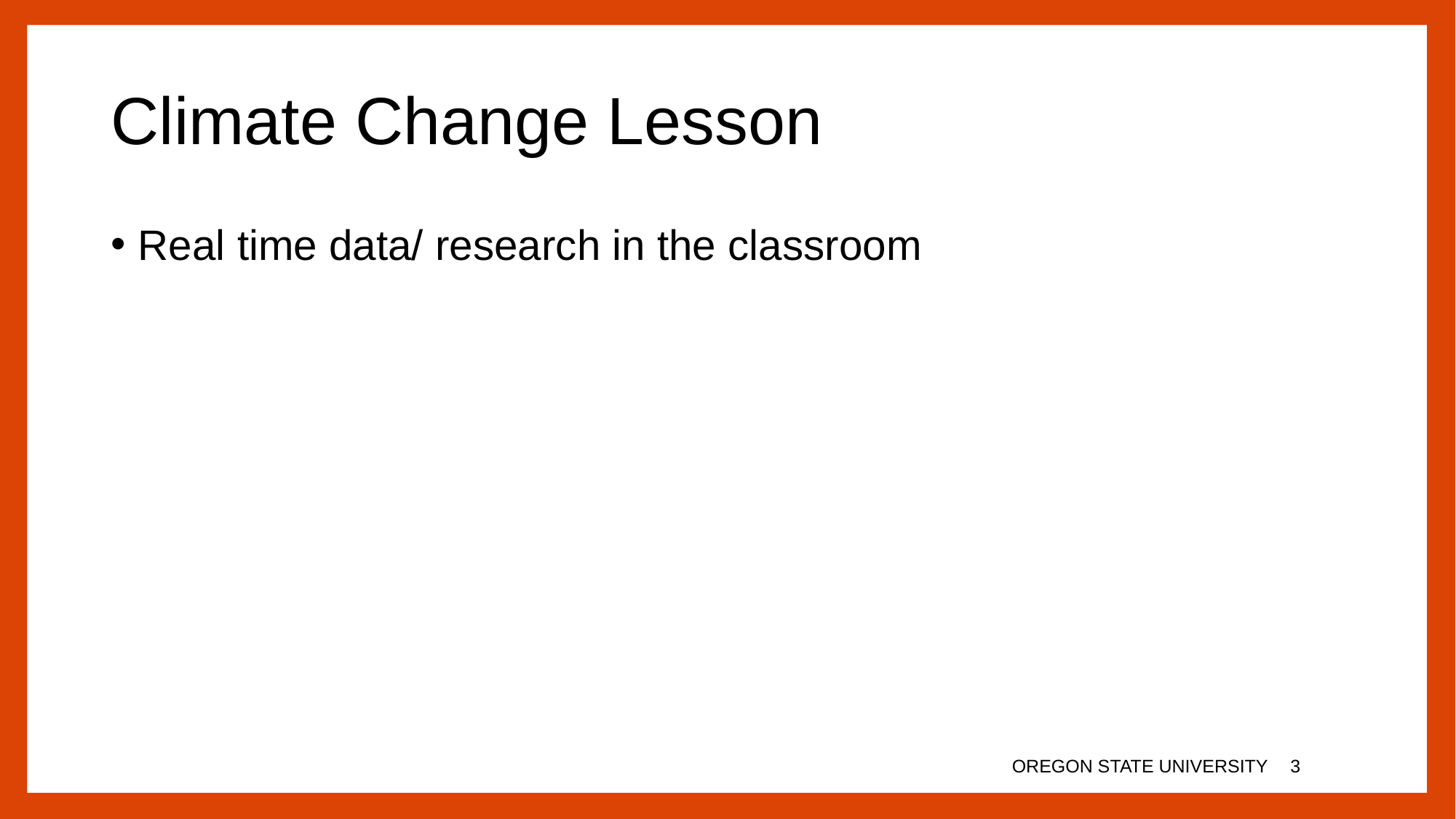

# Climate Change Lesson
Real time data/ research in the classroom
OREGON STATE UNIVERSITY
3